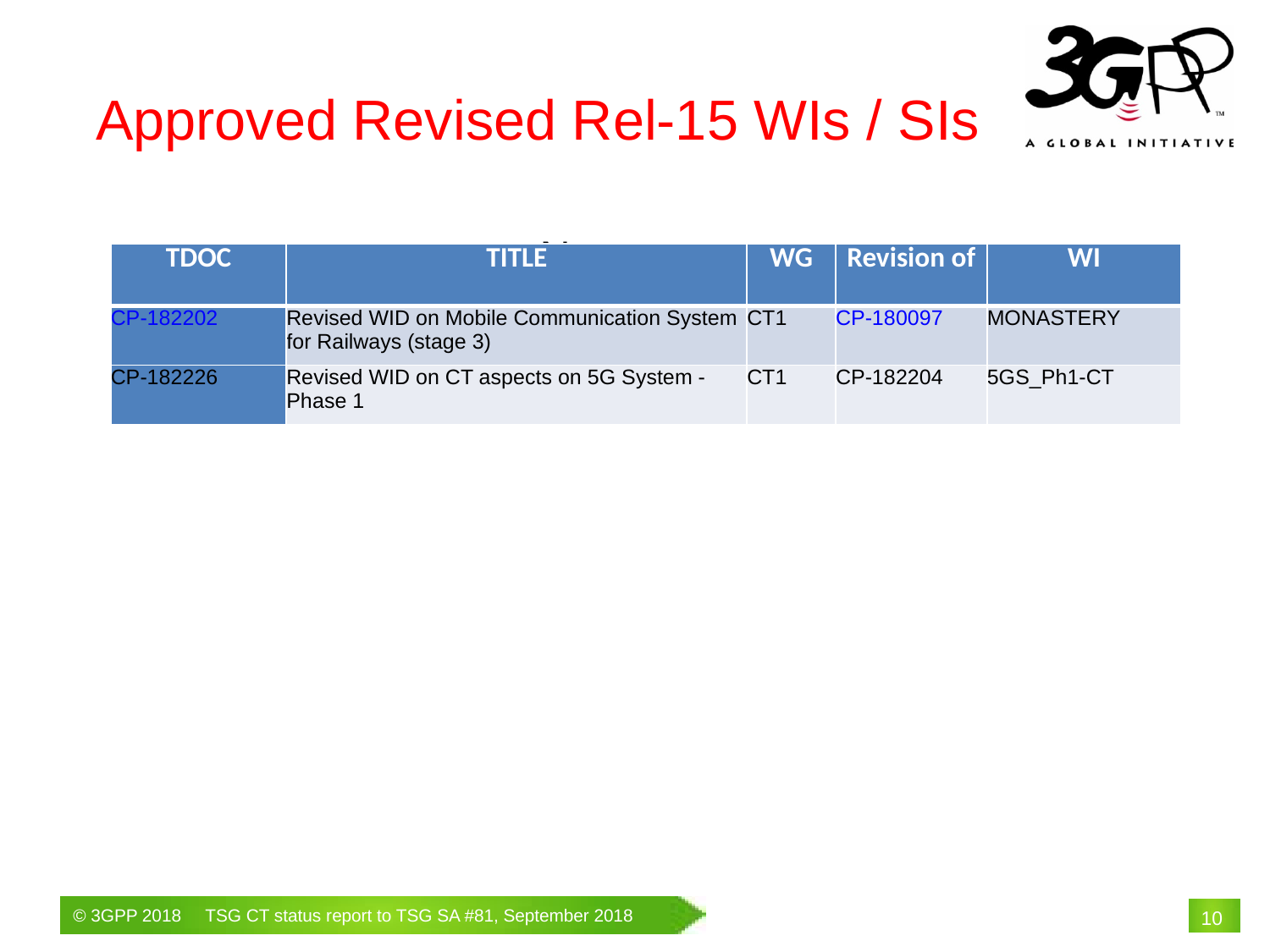

Approved Revised Rel-15 WIs / SIs

None
| TDOC | TITLE | WG | Revision of | WI |
| --- | --- | --- | --- | --- |
| CP-182202 | Revised WID on Mobile Communication System for Railways (stage 3) | CT1 | CP-180097 | MONASTERY |
| CP-182226 | Revised WID on CT aspects on 5G System - Phase 1 | CT1 | CP-182204 | 5GS\_Ph1-CT |

# 10